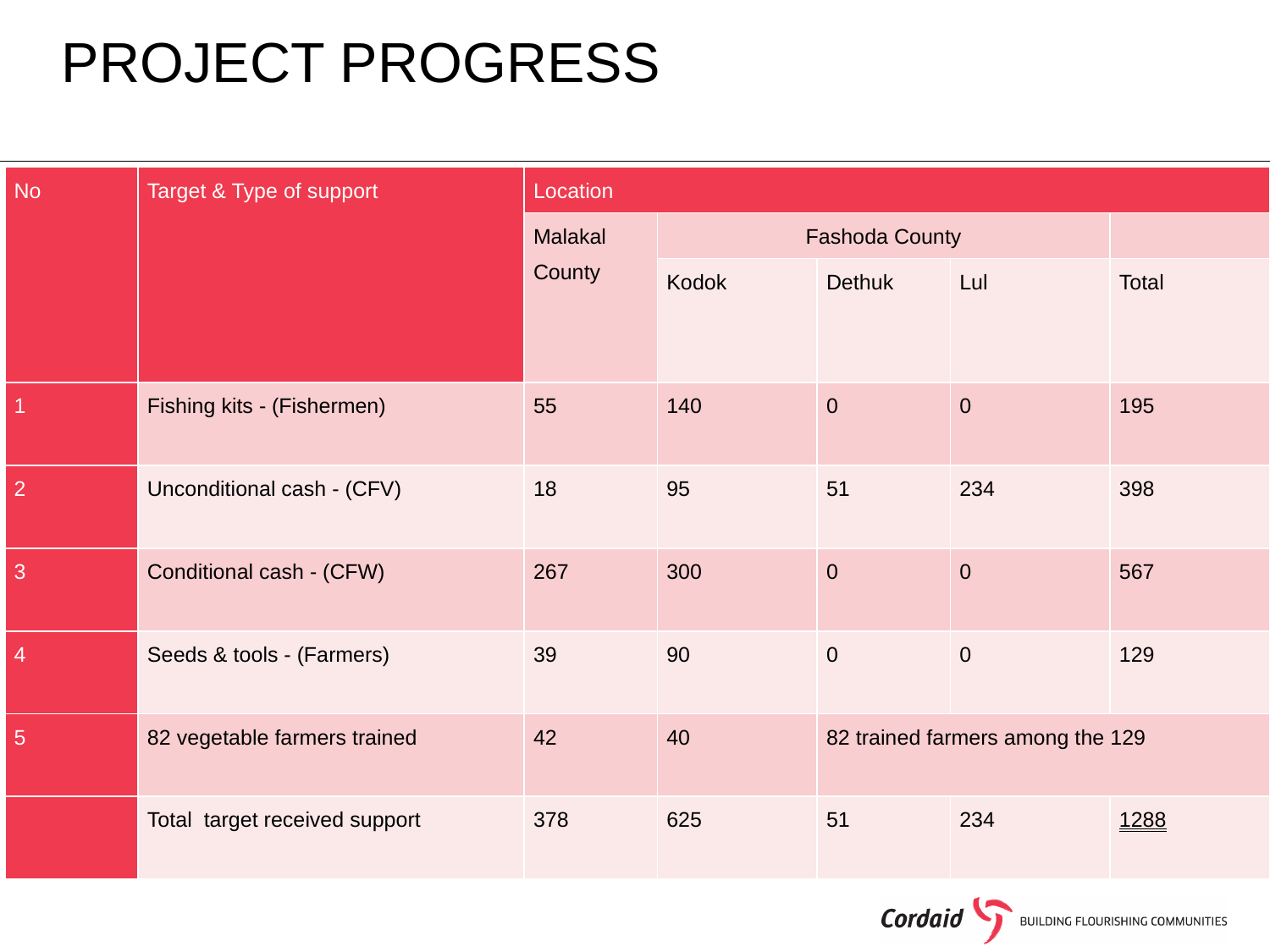

# Project Progress

| No | Target & Type of support | Location |  |  |  |  |
| --- | --- | --- | --- | --- | --- | --- |
|  |  | Malakal County | Fashoda County |  |  |  |
|  |  |  | Kodok | Dethuk | Lul | Total |
| 1 | Fishing kits - (Fishermen) | 55 | 140 | 0 | 0 | 195 |
| 2 | Unconditional cash - (CFV) | 18 | 95 | 51 | 234 | 398 |
| 3 | Conditional cash - (CFW) | 267 | 300 | 0 | 0 | 567 |
| 4 | Seeds & tools - (Farmers) | 39 | 90 | 0 | 0 | 129 |
| 5 | 82 vegetable farmers trained | 42 | 40 | 82 trained farmers among the 129 |  |  |
|  | Total target received support | 378 | 625 | 51 | 234 | 1288 |